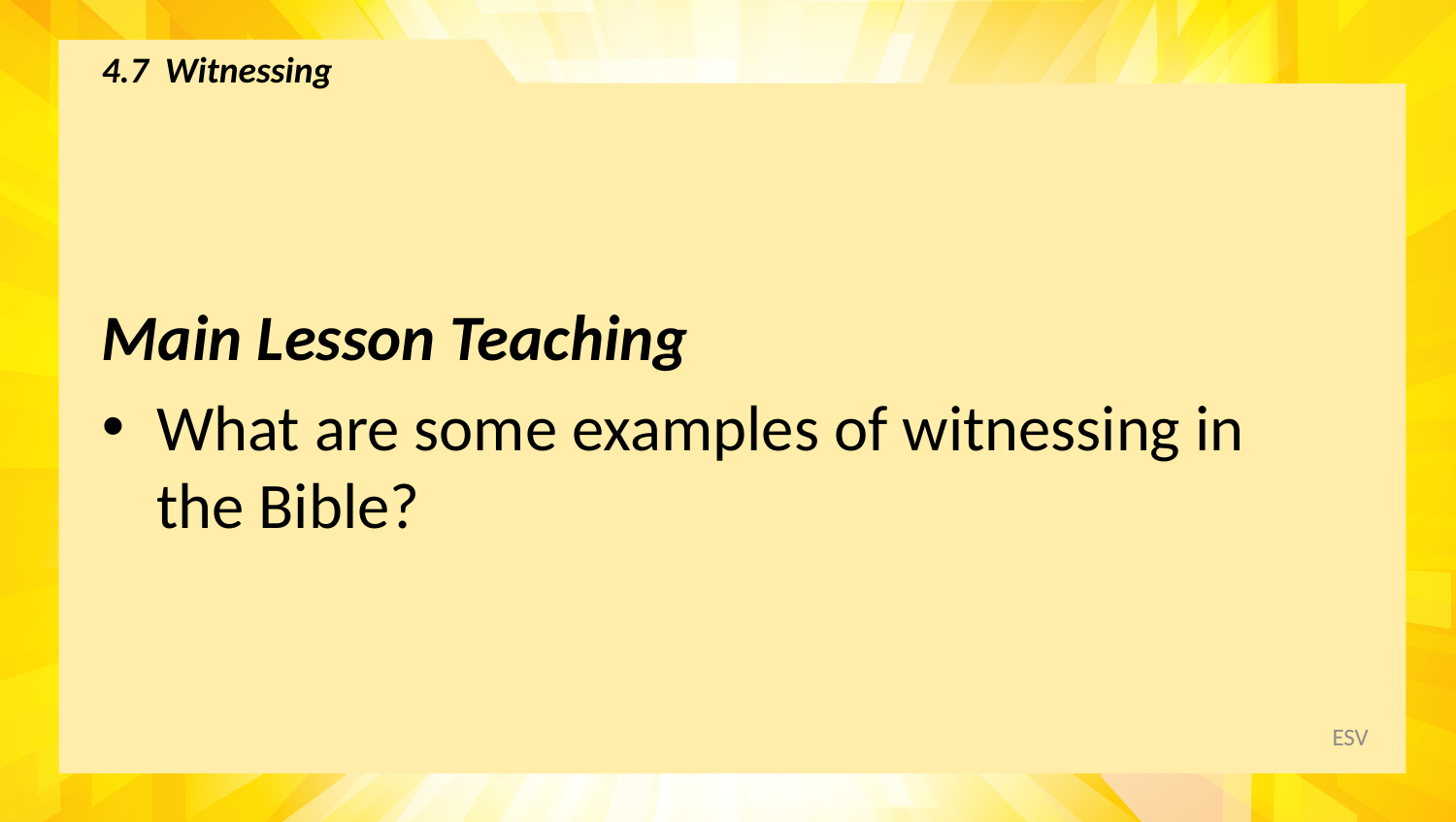

# 4.7  Witnessing
Main Lesson Teaching
What are some examples of witnessing in the Bible?
ESV